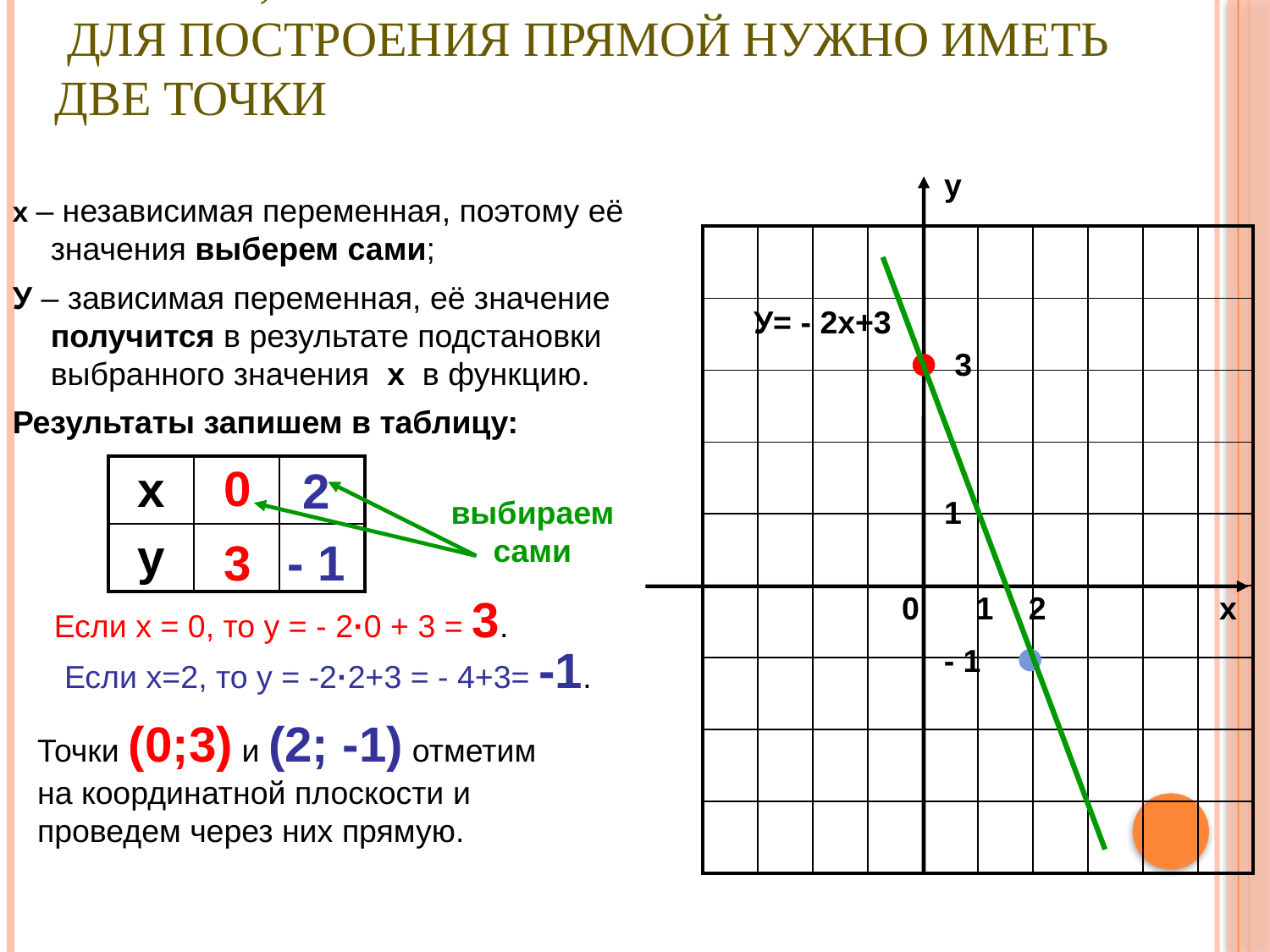

# у = - 2х + 3 – линейная функция. Графиком линейной функции является прямая, для построения прямой нужно иметь две точки
у

х – независимая переменная, поэтому её значения выберем сами;
У – зависимая переменная, её значение получится в результате подстановки выбранного значения  х  в функцию.
Результаты запишем в таблицу:
|  |  |  |  |  |  |  |  |  |  |
| --- | --- | --- | --- | --- | --- | --- | --- | --- | --- |
|  |  |  |  |  |  |  |  |  |  |
|  |  |  |  |  |  |  |  |  |  |
|  |  |  |  |  |  |  |  |  |  |
|  |  |  |  |  |  |  |  |  |  |
|  |  |  |  |  |  |  |  |  |  |
|  |  |  |  |  |  |  |  |  |  |
|  |  |  |  |  |  |  |  |  |  |
|  |  |  |  |  |  |  |  |  |  |

У= - 2х+3
3

0
2
| х |  |  |
| --- | --- | --- |
| у |  |  |

выбираем
сами
1

3
- 1
Если х = 0, то у = - 2·0 + 3 = 3.
0
1
2
х

Если х=2, то у = -2·2+3 = - 4+3= -1.
- 1

Точки (0;3) и (2; -1) отметим
на координатной плоскости и
проведем через них прямую.